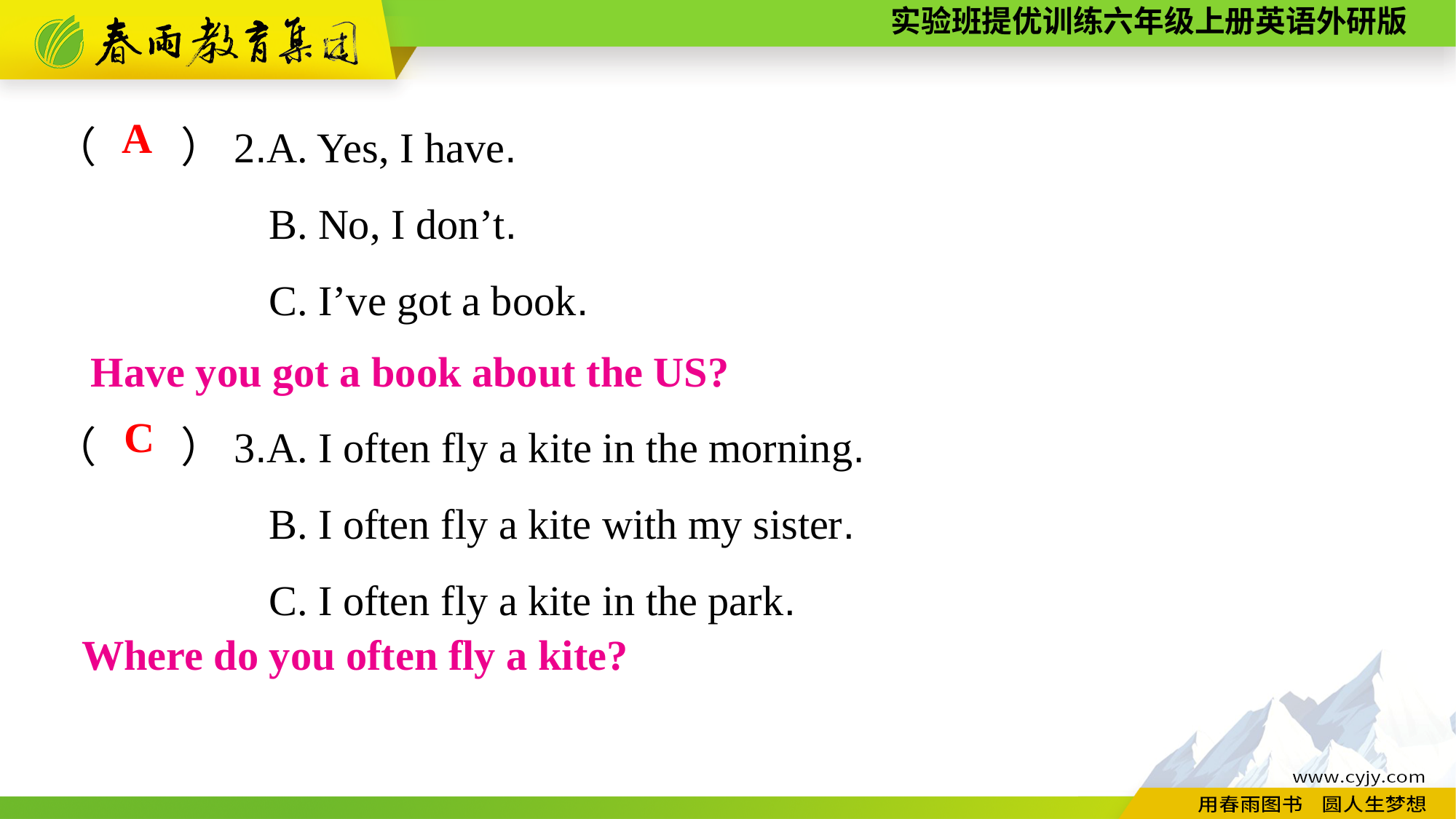

（　　）2.A. Yes, I have.
B. No, I don’t.
C. I’ve got a book.
A
Have you got a book about the US?
（　　）3.A. I often fly a kite in the morning.
B. I often fly a kite with my sister.
C. I often fly a kite in the park.
C
Where do you often fly a kite?